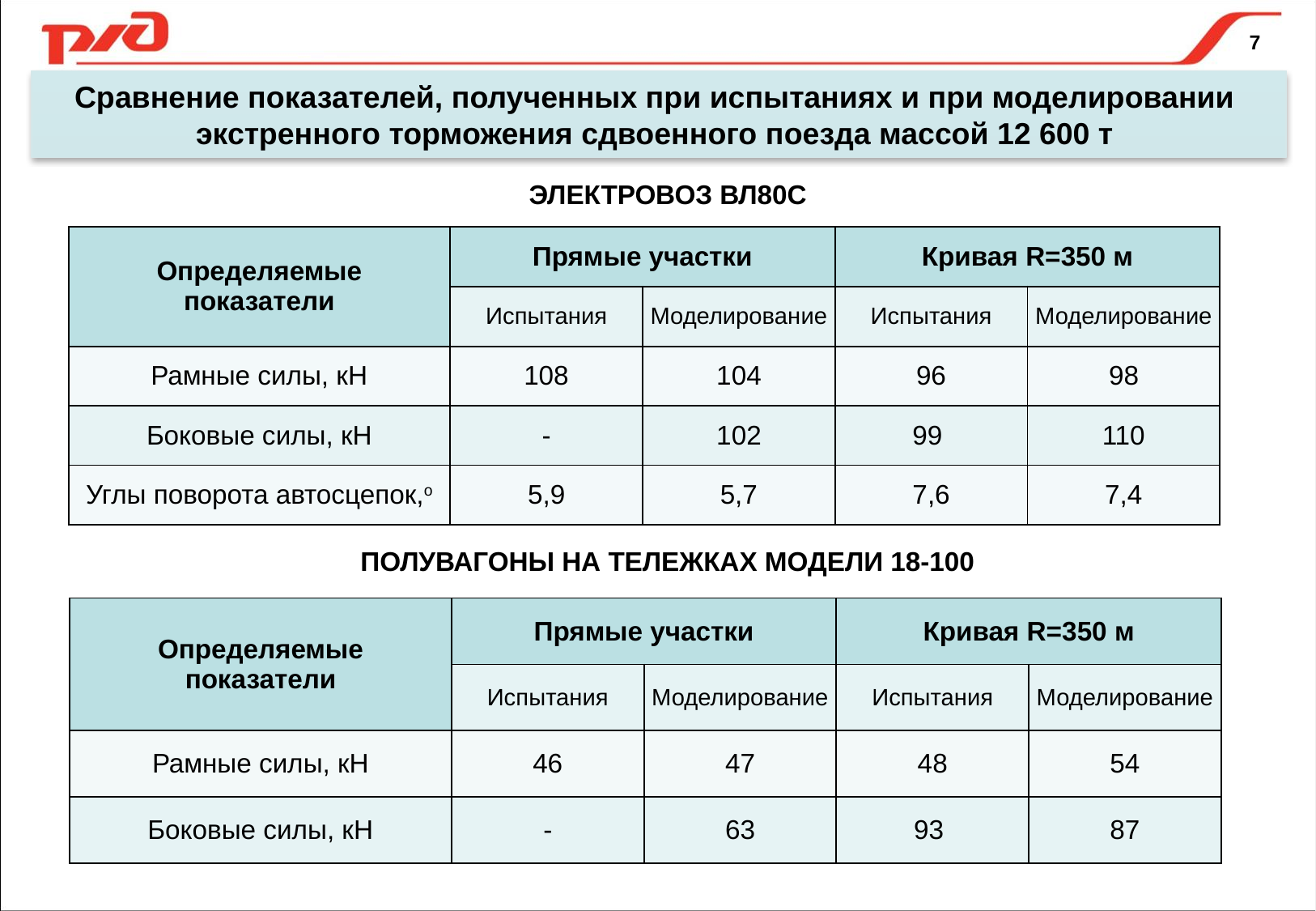

7
Сравнение показателей, полученных при испытаниях и при моделировании
экстренного торможения сдвоенного поезда массой 12 600 т
ЭЛЕКТРОВОЗ ВЛ80С
| Определяемые показатели | Прямые участки |  | Кривая R=350 м |  |
| --- | --- | --- | --- | --- |
|  | Испытания | Моделирование | Испытания | Моделирование |
| Рамные силы, кН | 108 | 104 | 96 | 98 |
| Боковые силы, кН | - | 102 | 99 | 110 |
| Углы поворота автосцепок,о | 5,9 | 5,7 | 7,6 | 7,4 |

ПОЛУВАГОНЫ НА ТЕЛЕЖКАХ МОДЕЛИ 18-100
| Определяемые показатели | Прямые участки |  | Кривая R=350 м |  |
| --- | --- | --- | --- | --- |
|  | Испытания | Моделирование | Испытания | Моделирование |
| Рамные силы, кН | 46 | 47 | 48 | 54 |
| Боковые силы, кН | - | 63 | 93 | 87 |